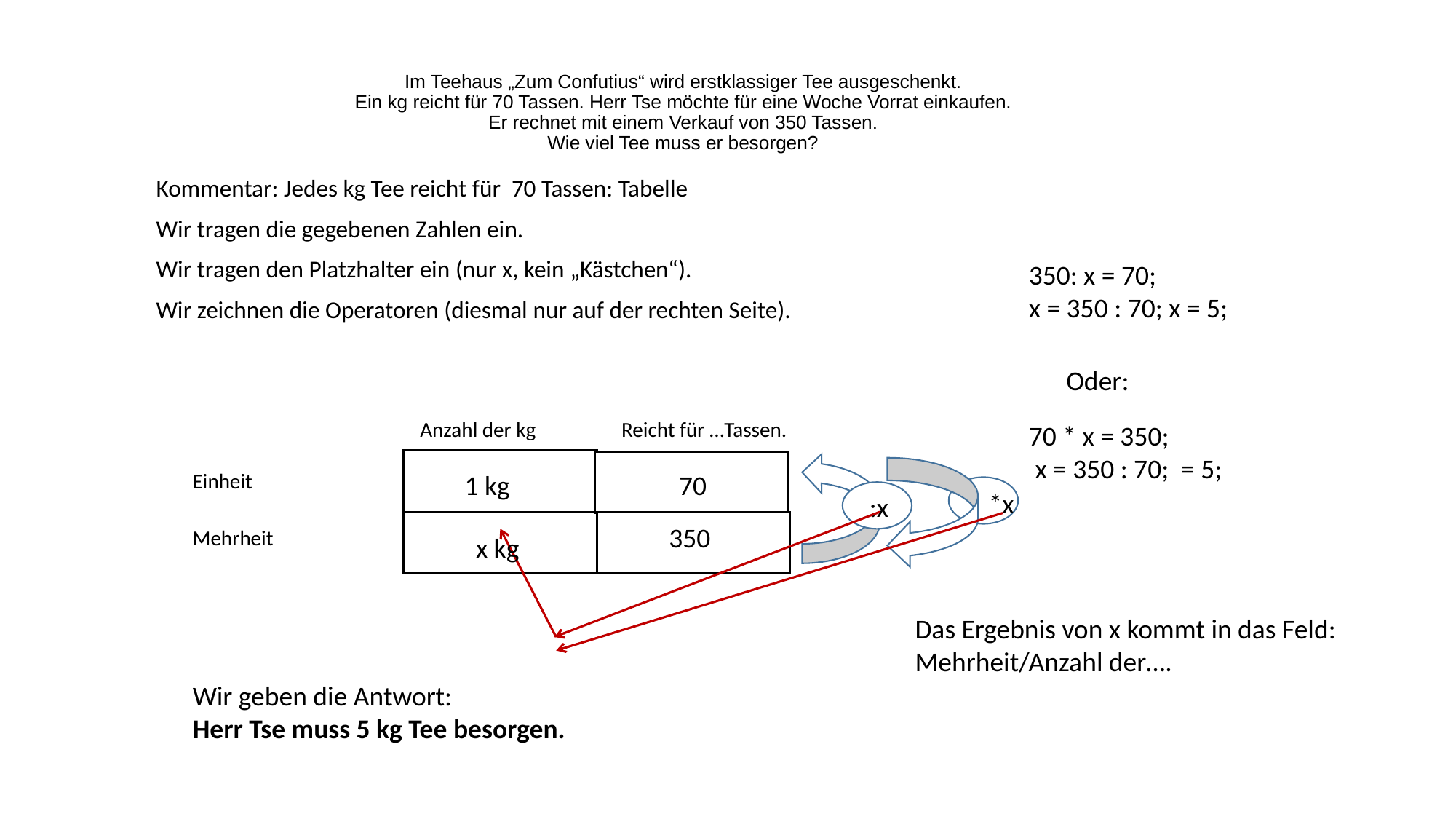

# Im Teehaus „Zum Confutius“ wird erstklassiger Tee ausgeschenkt. Ein kg reicht für 70 Tassen. Herr Tse möchte für eine Woche Vorrat einkaufen. Er rechnet mit einem Verkauf von 350 Tassen. Wie viel Tee muss er besorgen?
Kommentar: Jedes kg Tee reicht für  70 Tassen: Tabelle
Wir tragen die gegebenen Zahlen ein.
Wir tragen den Platzhalter ein (nur x, kein „Kästchen“).
: x = 70;
x = 350 : 70; x = 5;

Wir zeichnen die Operatoren (diesmal nur auf der rechten Seite).
Oder:
Anzahl der kg
Reicht für …Tassen.
70 * x = 350;
 x = 350 : 70;  = 5;

Einheit
1 kg
 70

*x

 :x

350
Mehrheit

 x kg
Das Ergebnis von x kommt in das Feld: Mehrheit/Anzahl der….
Wir geben die Antwort:
Herr Tse muss 5 kg Tee besorgen.